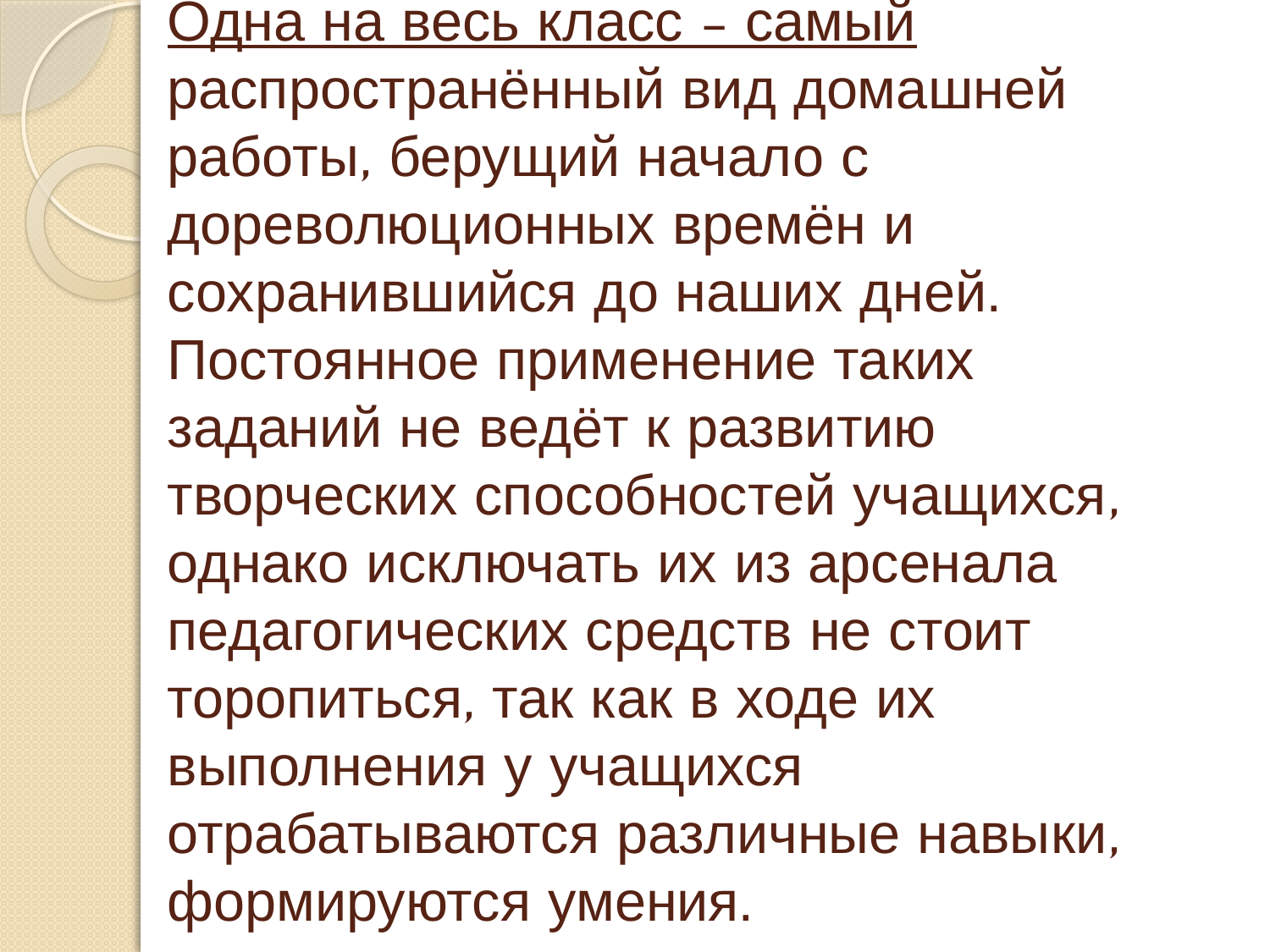

# Одна на весь класс – самый распространённый вид домашней работы, берущий начало с дореволюционных времён и сохранившийся до наших дней. Постоянное применение таких заданий не ведёт к развитию творческих способностей учащихся, однако исключать их из арсенала педагогических средств не стоит торопиться, так как в ходе их выполнения у учащихся отрабатываются различные навыки, формируются умения.